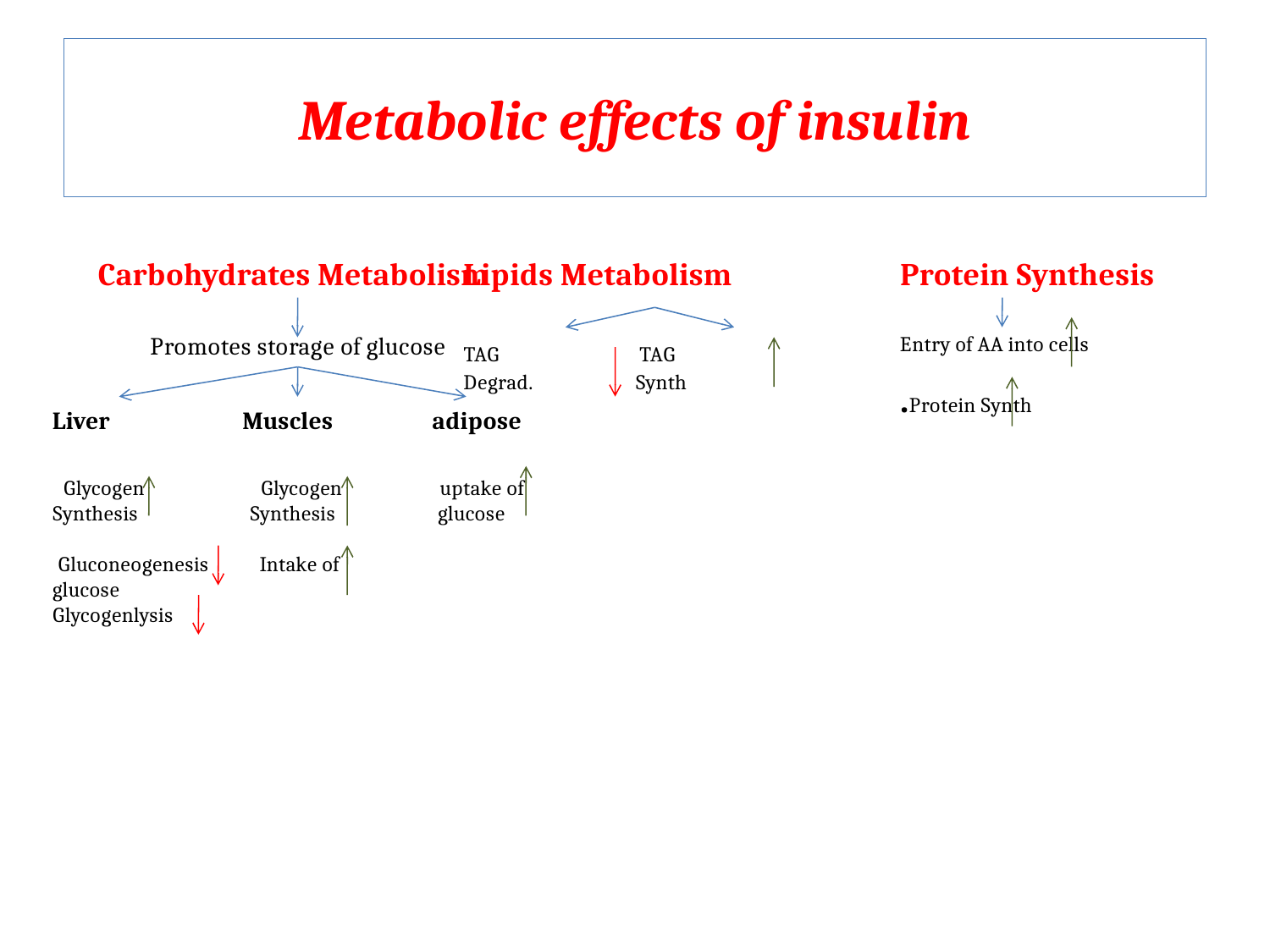

# Metabolic effects of insulin
 Carbohydrates Metabolism

Promotes storage of glucose

  Liver                        Muscles                  adipose

Glycogen                         Glycogen                     uptake of
Synthesis                        Synthesis                      glucose

Gluconeogenesis           Intake of
                                             glucose
Glycogenlysis

            Lipids Metabolism

            TAG                              TAG
                Degrad.                      Synth
Protein Synthesis

Entry of AA into cells

Protein Synth.